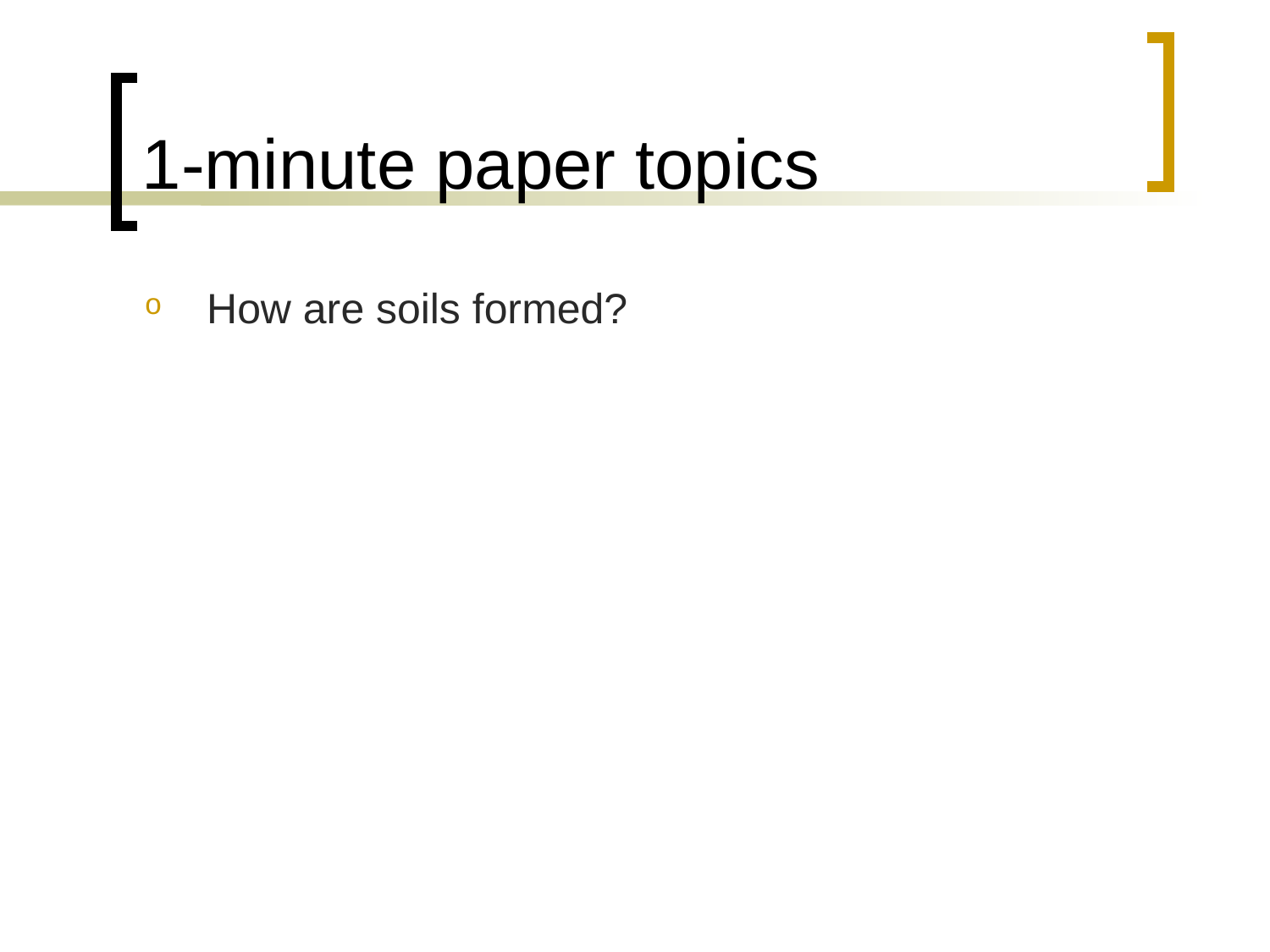

# 1-minute paper topics
How are soils formed?